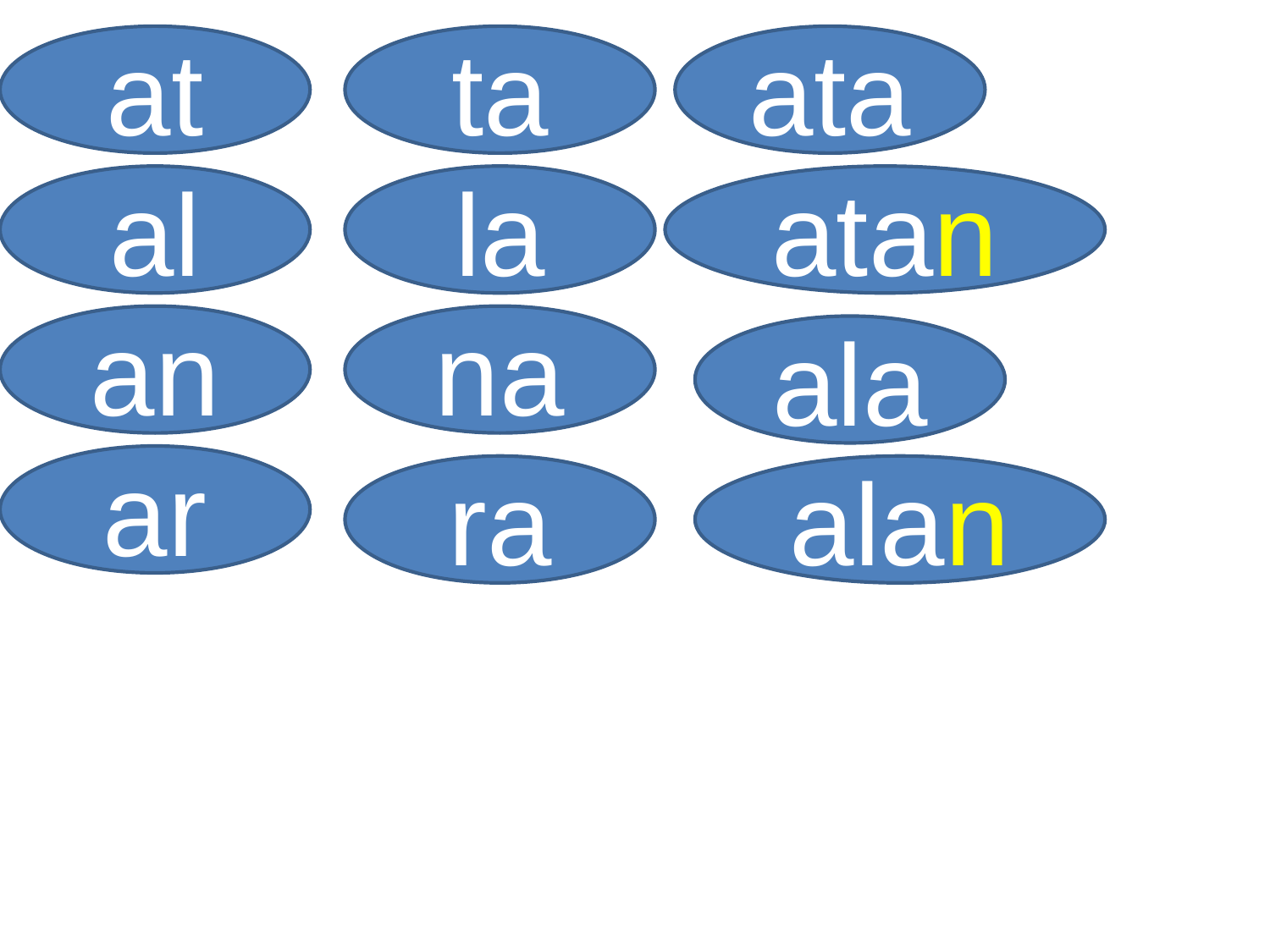

at
ta
ata
al
la
atan
an
na
ala
ar
ra
alan